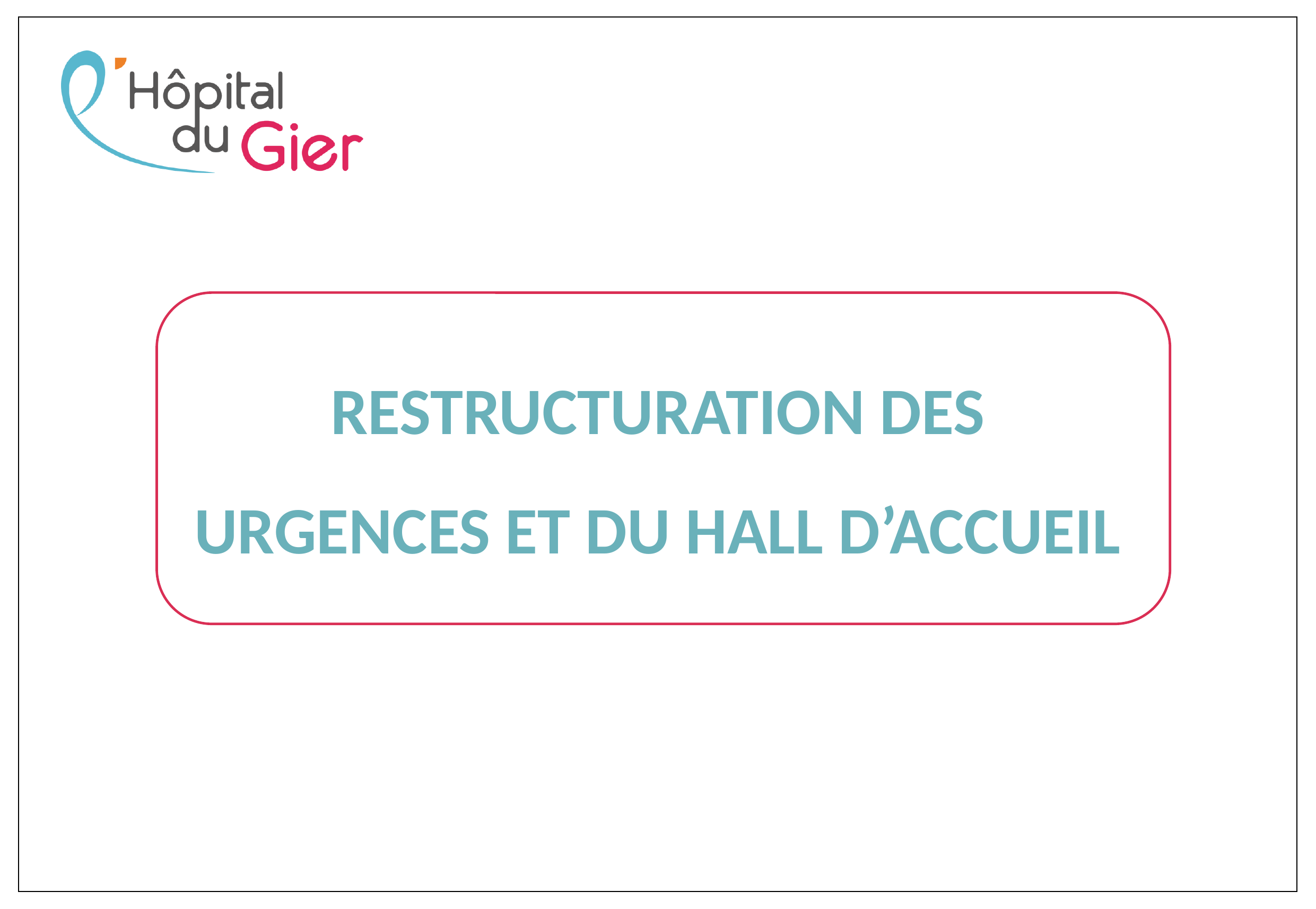

# RESTRUCTURATION DES URGENCES ET DU HALL D’ACCUEIL